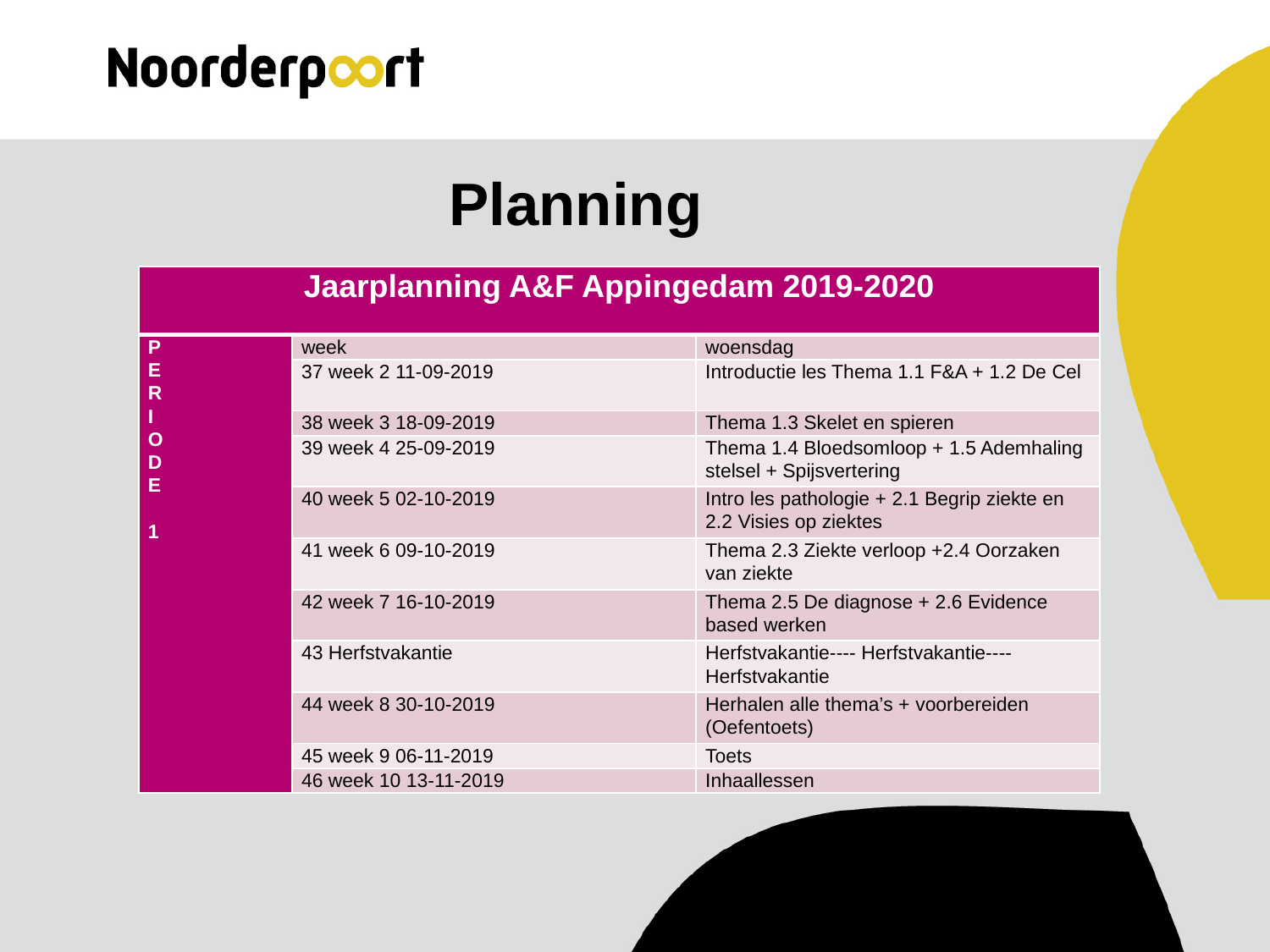

# Planning
| Jaarplanning A&F Appingedam 2019-2020 |  |  |
| --- | --- | --- |
| P E R I O D E   1 | week | woensdag |
|  | 37 week 2 11-09-2019 | Introductie les Thema 1.1 F&A + 1.2 De Cel |
|  | 38 week 3 18-09-2019 | Thema 1.3 Skelet en spieren |
|  | 39 week 4 25-09-2019 | Thema 1.4 Bloedsomloop + 1.5 Ademhaling stelsel + Spijsvertering |
|  | 40 week 5 02-10-2019 | Intro les pathologie + 2.1 Begrip ziekte en 2.2 Visies op ziektes |
|  | 41 week 6 09-10-2019 | Thema 2.3 Ziekte verloop +2.4 Oorzaken van ziekte |
|  | 42 week 7 16-10-2019 | Thema 2.5 De diagnose + 2.6 Evidence based werken |
|  | 43 Herfstvakantie | Herfstvakantie---- Herfstvakantie---- Herfstvakantie |
|  | 44 week 8 30-10-2019 | Herhalen alle thema’s + voorbereiden (Oefentoets) |
|  | 45 week 9 06-11-2019 | Toets |
|  | 46 week 10 13-11-2019 | Inhaallessen |